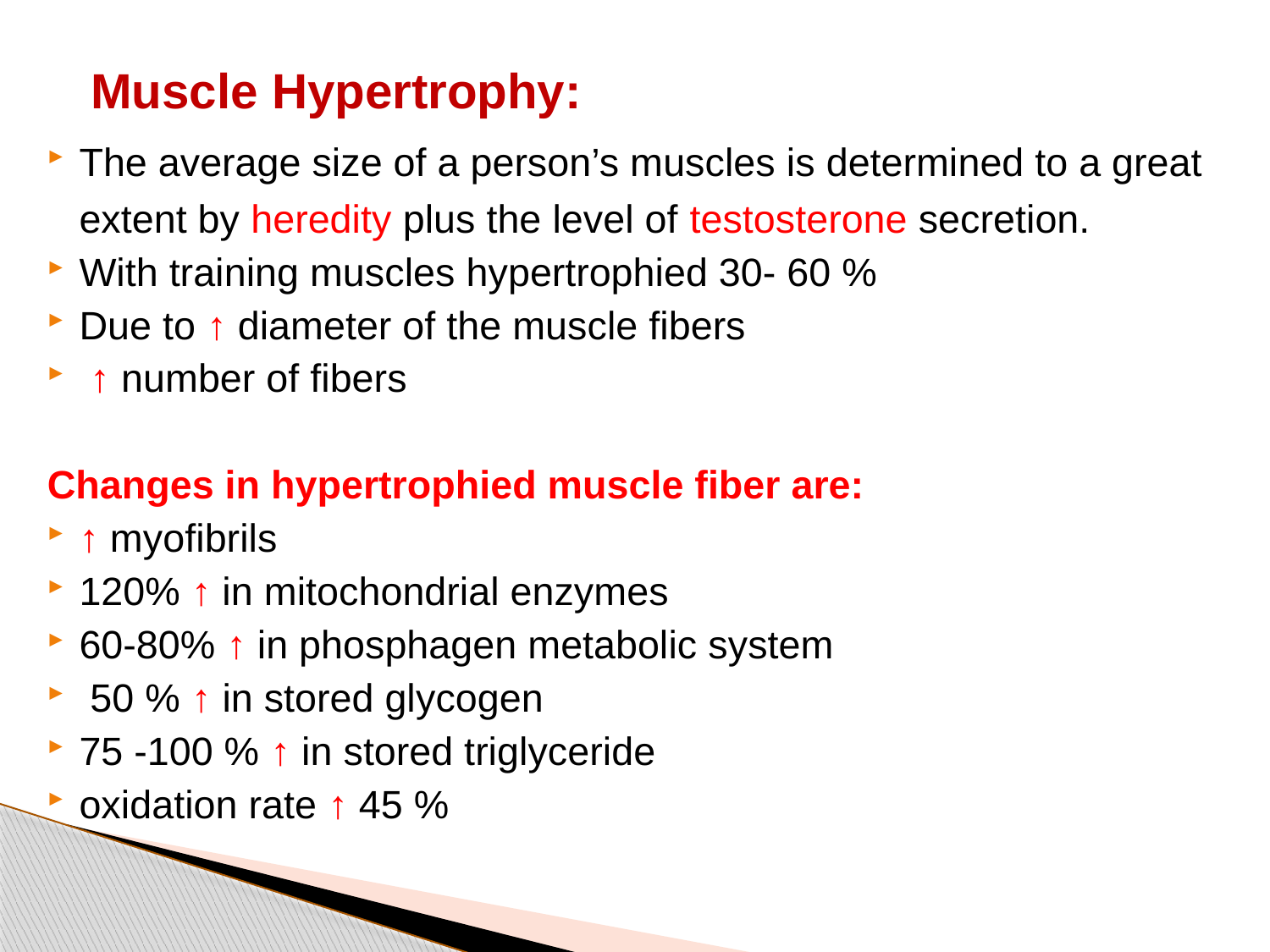

Muscle Hypertrophy:
The average size of a person’s muscles is determined to a great extent by heredity plus the level of testosterone secretion.
With training muscles hypertrophied 30- 60 %
Due to ↑ diameter of the muscle fibers
 ↑ number of fibers

Changes in hypertrophied muscle fiber are:
↑ myofibrils
120% ↑ in mitochondrial enzymes
60-80% ↑ in phosphagen metabolic system
 50 % ↑ in stored glycogen
75 -100 % ↑ in stored triglyceride
oxidation rate ↑ 45 %